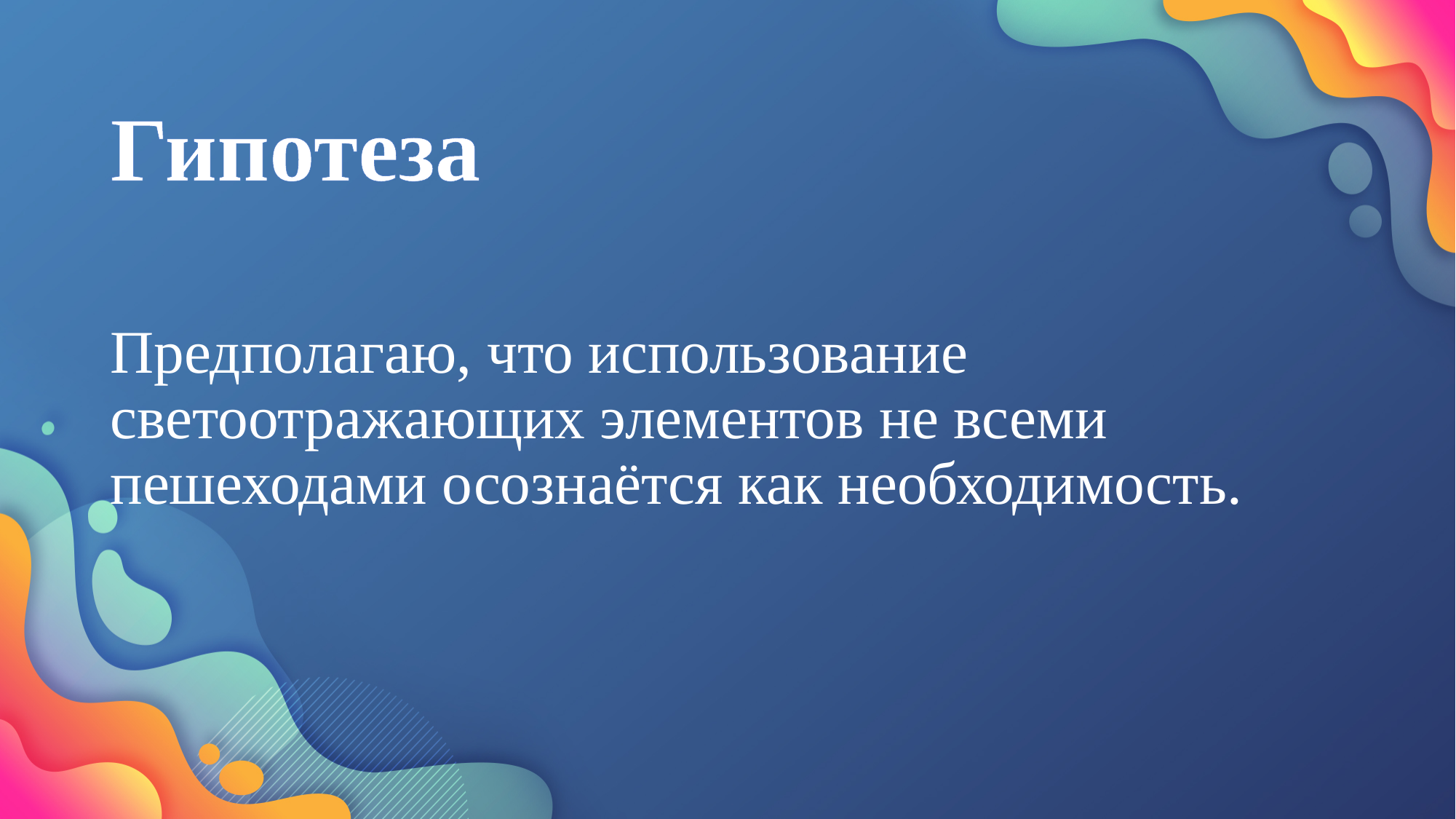

# Гипотеза
Предполагаю, что использование светоотражающих элементов не всеми пешеходами осознаётся как необходимость.